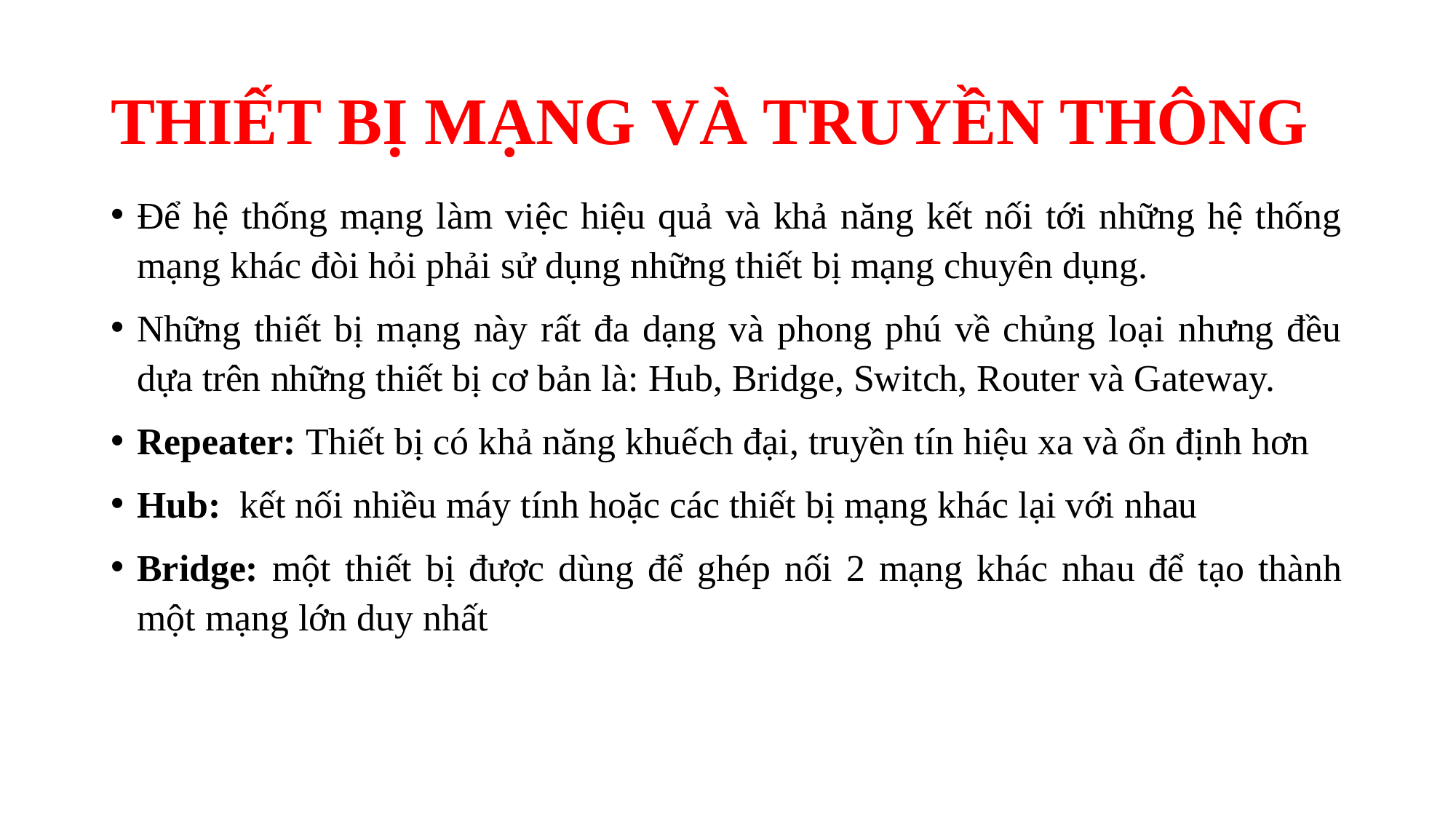

# THIẾT BỊ MẠNG VÀ TRUYỀN THÔNG
Để hệ thống mạng làm việc hiệu quả và khả năng kết nối tới những hệ thống mạng khác đòi hỏi phải sử dụng những thiết bị mạng chuyên dụng.
Những thiết bị mạng này rất đa dạng và phong phú về chủng loại nhưng đều dựa trên những thiết bị cơ bản là: Hub, Bridge, Switch, Router và Gateway.
Repeater: Thiết bị có khả năng khuếch đại, truyền tín hiệu xa và ổn định hơn
Hub:  kết nối nhiều máy tính hoặc các thiết bị mạng khác lại với nhau
Bridge: một thiết bị được dùng để ghép nối 2 mạng khác nhau để tạo thành một mạng lớn duy nhất